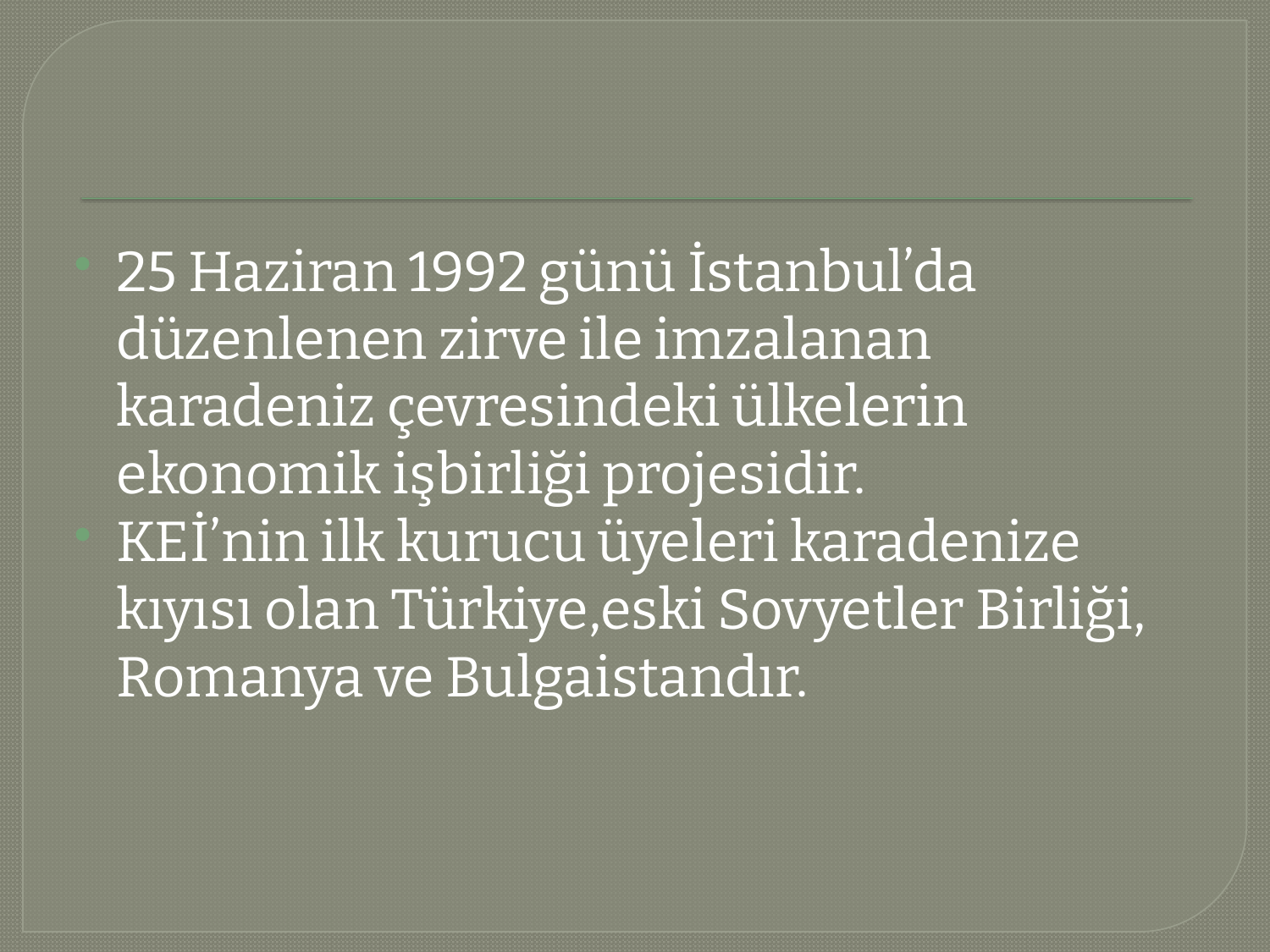

#
25 Haziran 1992 günü İstanbul’da düzenlenen zirve ile imzalanan karadeniz çevresindeki ülkelerin ekonomik işbirliği projesidir.
KEİ’nin ilk kurucu üyeleri karadenize kıyısı olan Türkiye,eski Sovyetler Birliği, Romanya ve Bulgaistandır.